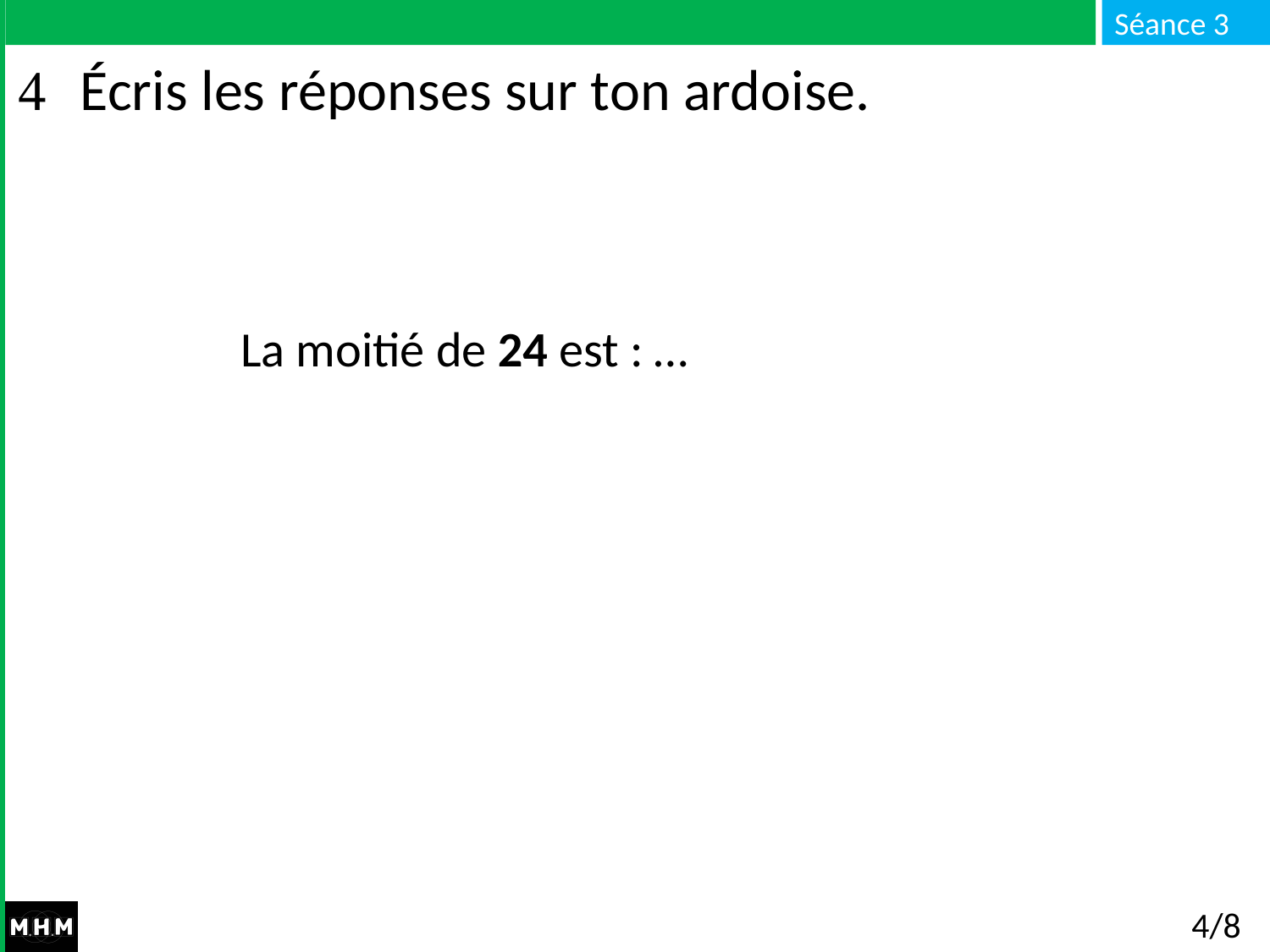

# Écris les réponses sur ton ardoise.
La moitié de 24 est : …

4/8